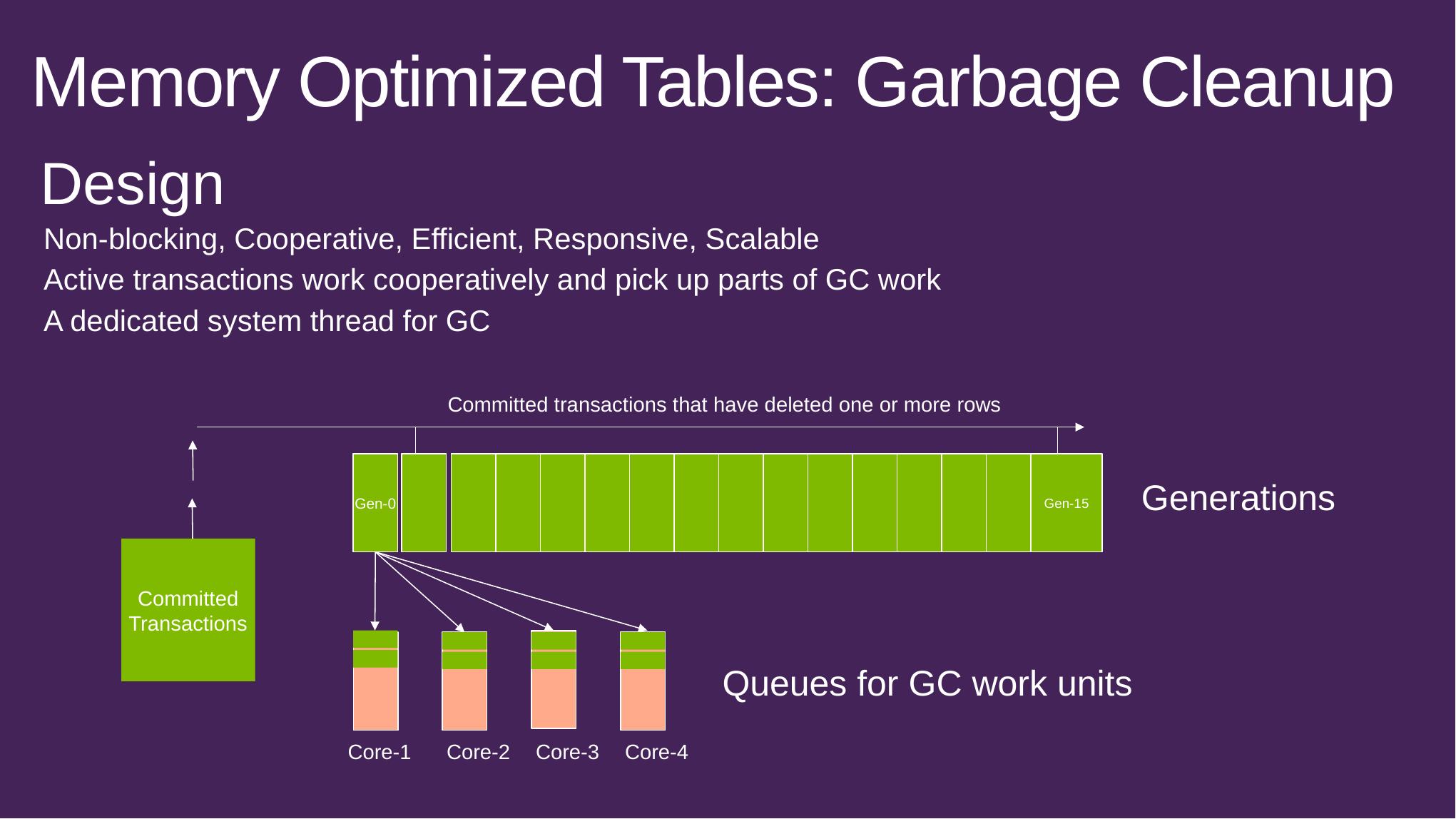

# Memory Optimized Tables: Garbage Cleanup
Design
Non-blocking, Cooperative, Efficient, Responsive, Scalable
Active transactions work cooperatively and pick up parts of GC work
A dedicated system thread for GC

Committed transactions that have deleted one or more rows
Gen-0

Gen-15
Generations
Committed Transactions
Queues for GC work units

Core-1
Core-2
Core-3
Core-4